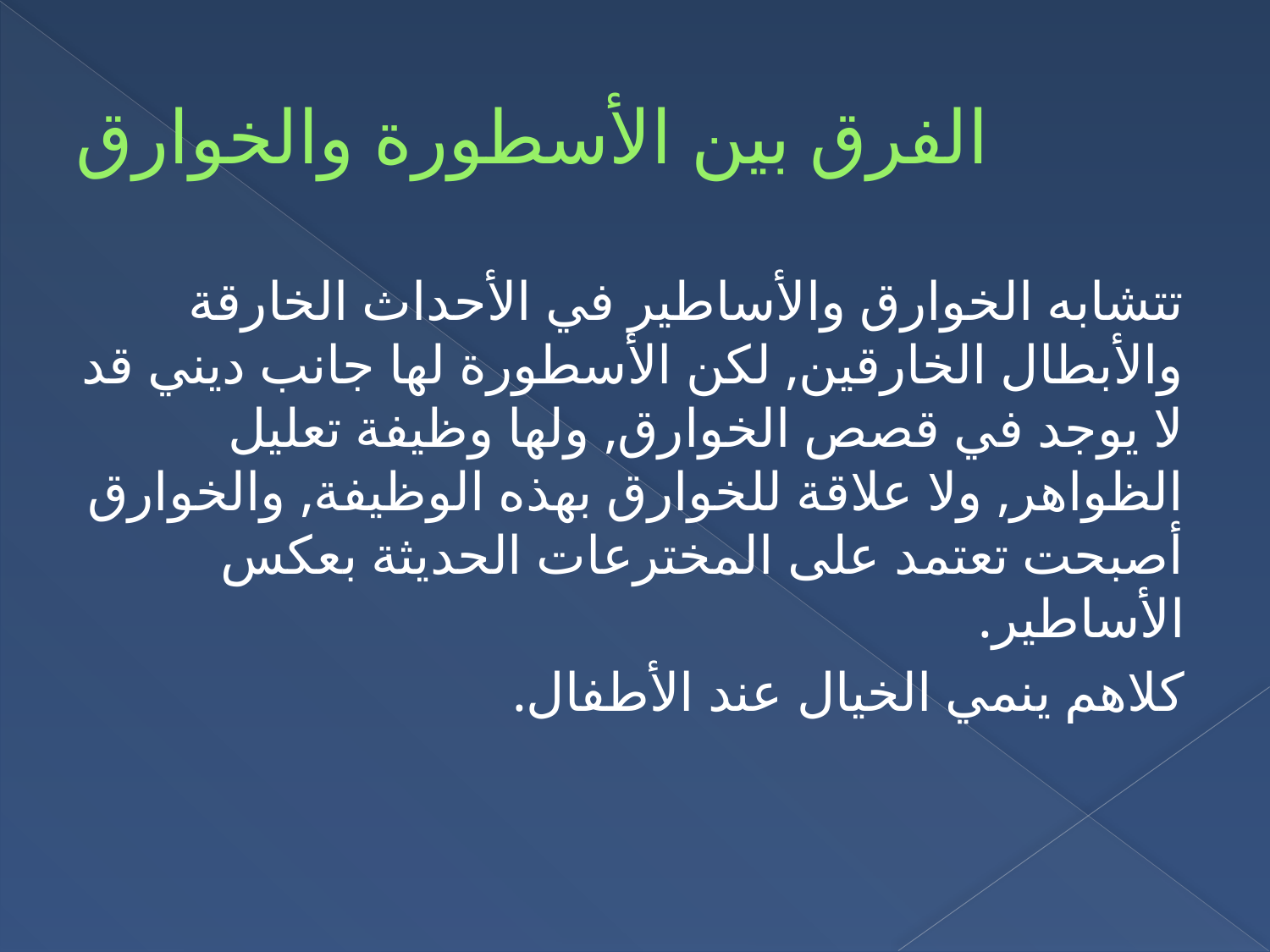

# الفرق بين الأسطورة والخوارق
تتشابه الخوارق والأساطير في الأحداث الخارقة والأبطال الخارقين, لكن الأسطورة لها جانب ديني قد لا يوجد في قصص الخوارق, ولها وظيفة تعليل الظواهر, ولا علاقة للخوارق بهذه الوظيفة, والخوارق أصبحت تعتمد على المخترعات الحديثة بعكس الأساطير.
كلاهم ينمي الخيال عند الأطفال.